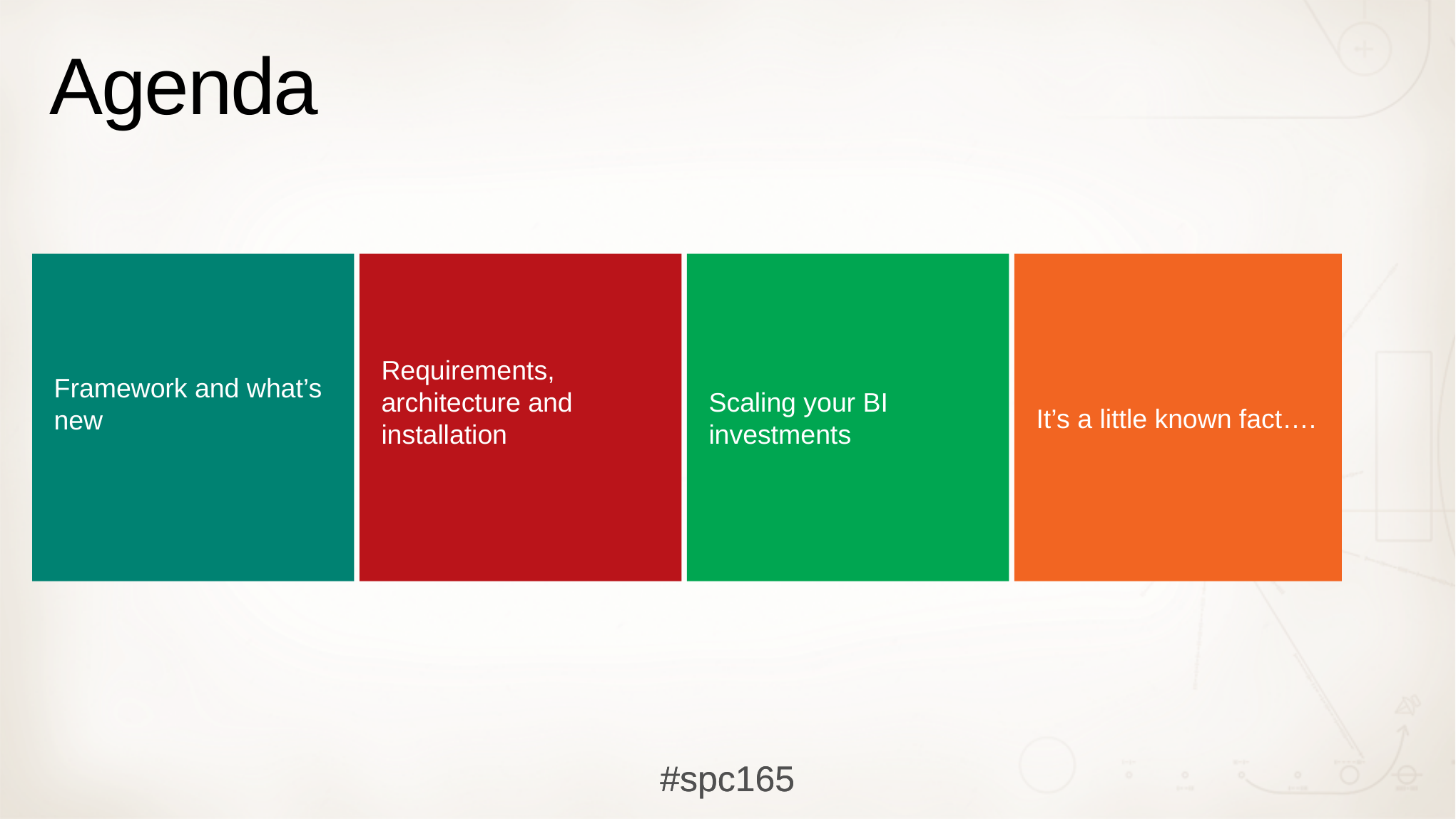

# Agenda
Framework and what’s new

Requirements, architecture and installation

Scaling your BI investments
It’s a little known fact….